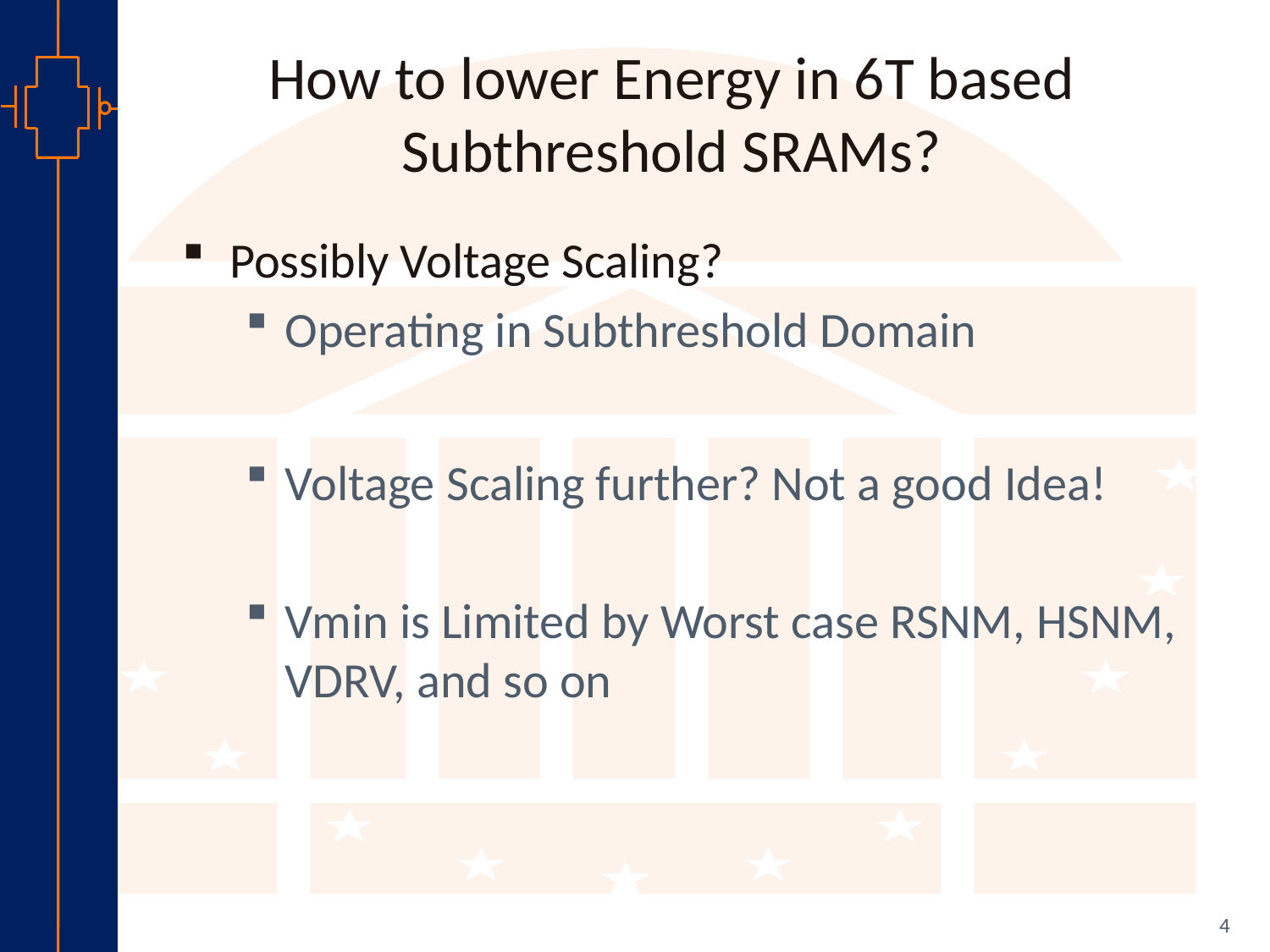

# How to lower Energy in 6T based Subthreshold SRAMs?
Possibly Voltage Scaling?
Operating in Subthreshold Domain

Voltage Scaling further? Not a good Idea!

Vmin is Limited by Worst case RSNM, HSNM, VDRV, and so on

4